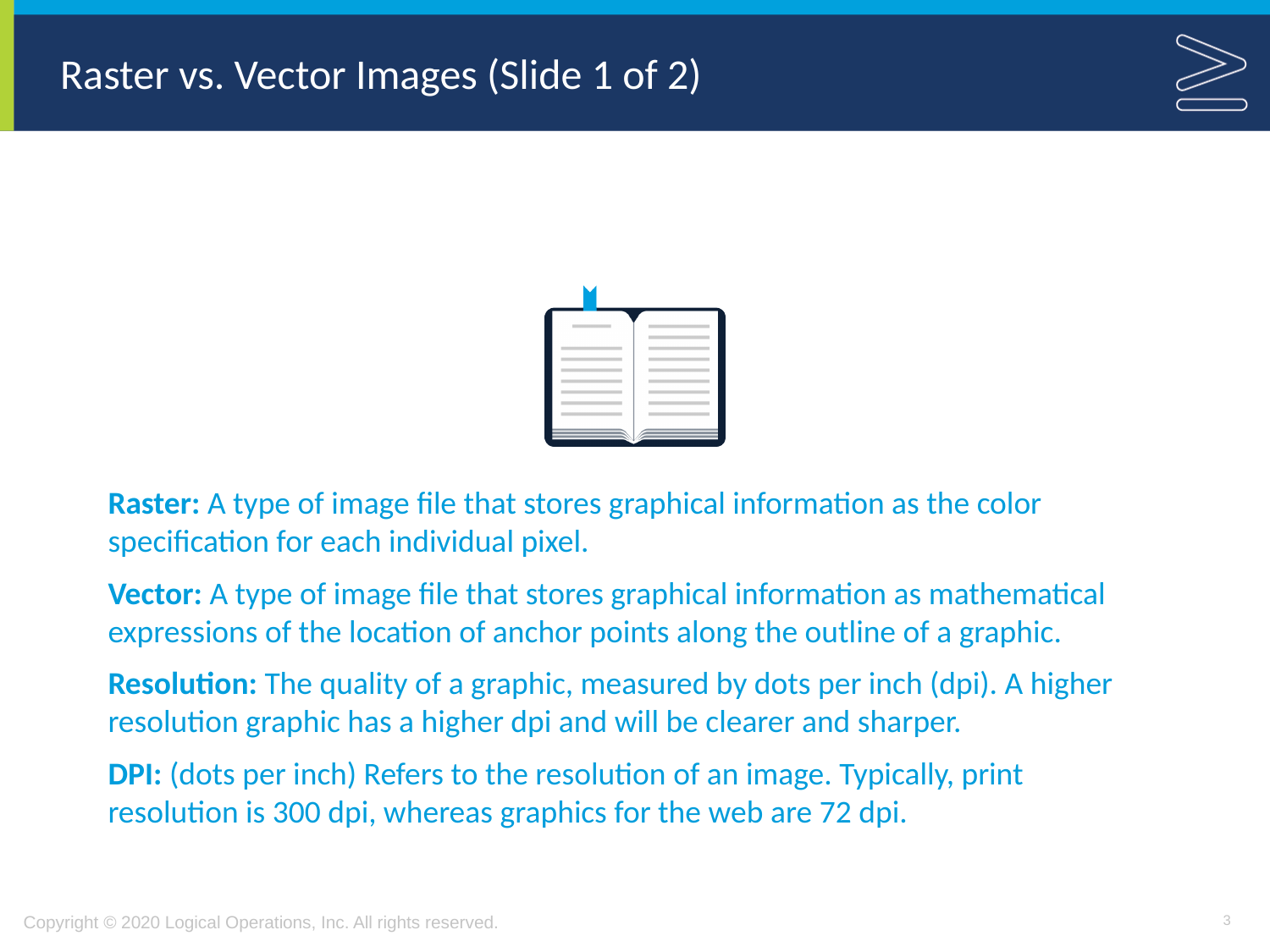

# Raster vs. Vector Images (Slide 1 of 2)
Raster: A type of image file that stores graphical information as the color specification for each individual pixel.
Vector: A type of image file that stores graphical information as mathematical expressions of the location of anchor points along the outline of a graphic.
Resolution: The quality of a graphic, measured by dots per inch (dpi). A higher resolution graphic has a higher dpi and will be clearer and sharper.
DPI: (dots per inch) Refers to the resolution of an image. Typically, print resolution is 300 dpi, whereas graphics for the web are 72 dpi.
3